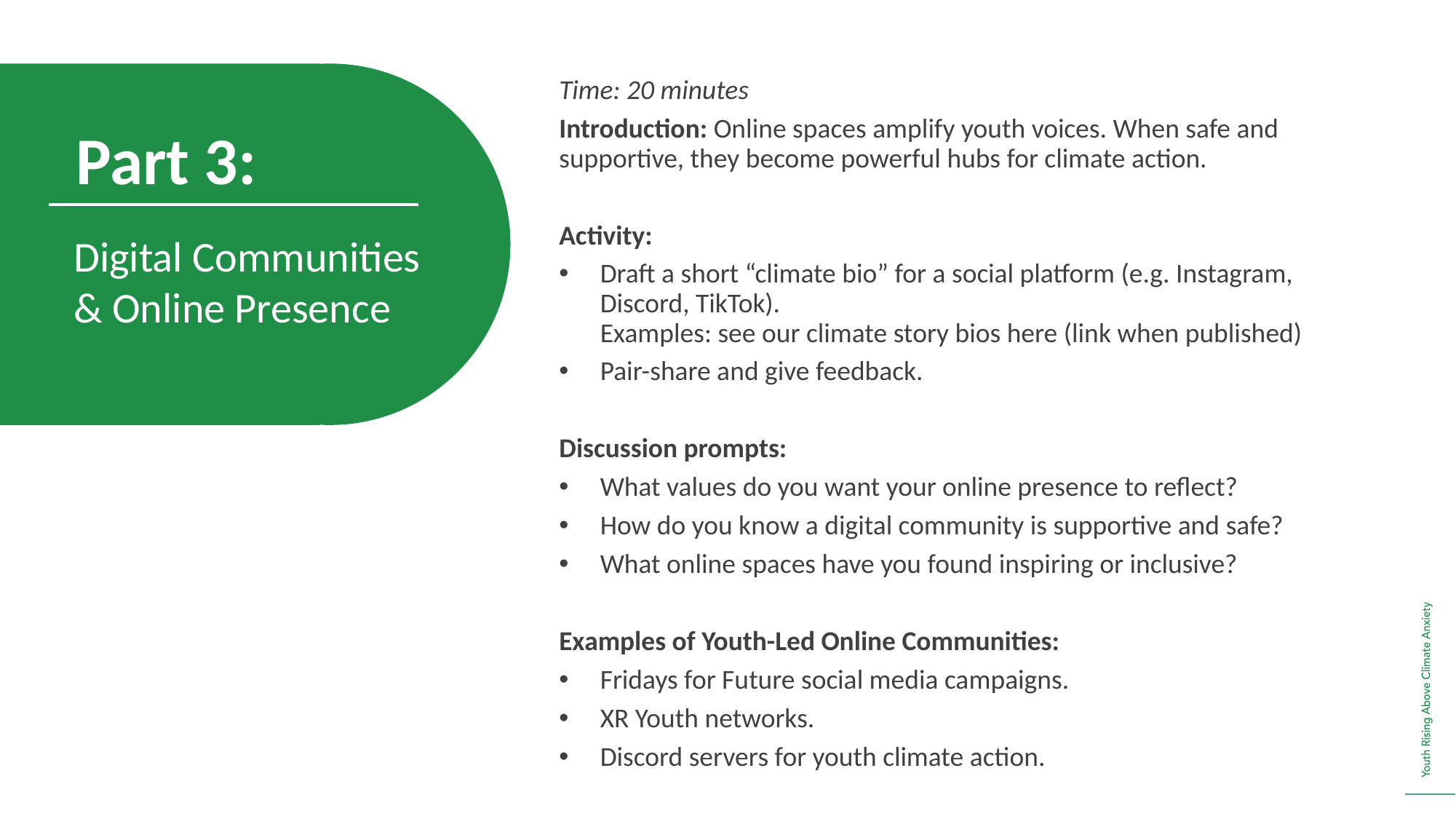

Time: 20 minutes
Introduction: Online spaces amplify youth voices. When safe and supportive, they become powerful hubs for climate action.

Activity:
Draft a short “climate bio” for a social platform (e.g. Instagram, Discord, TikTok).
Examples: see our climate story bios here (link when published)
Pair-share and give feedback.

Discussion prompts:
What values do you want your online presence to reflect?
How do you know a digital community is supportive and safe?
What online spaces have you found inspiring or inclusive?

Examples of Youth-Led Online Communities:
Fridays for Future social media campaigns.
XR Youth networks.
Discord servers for youth climate action.
Part 3:
Digital Communities & Online Presence